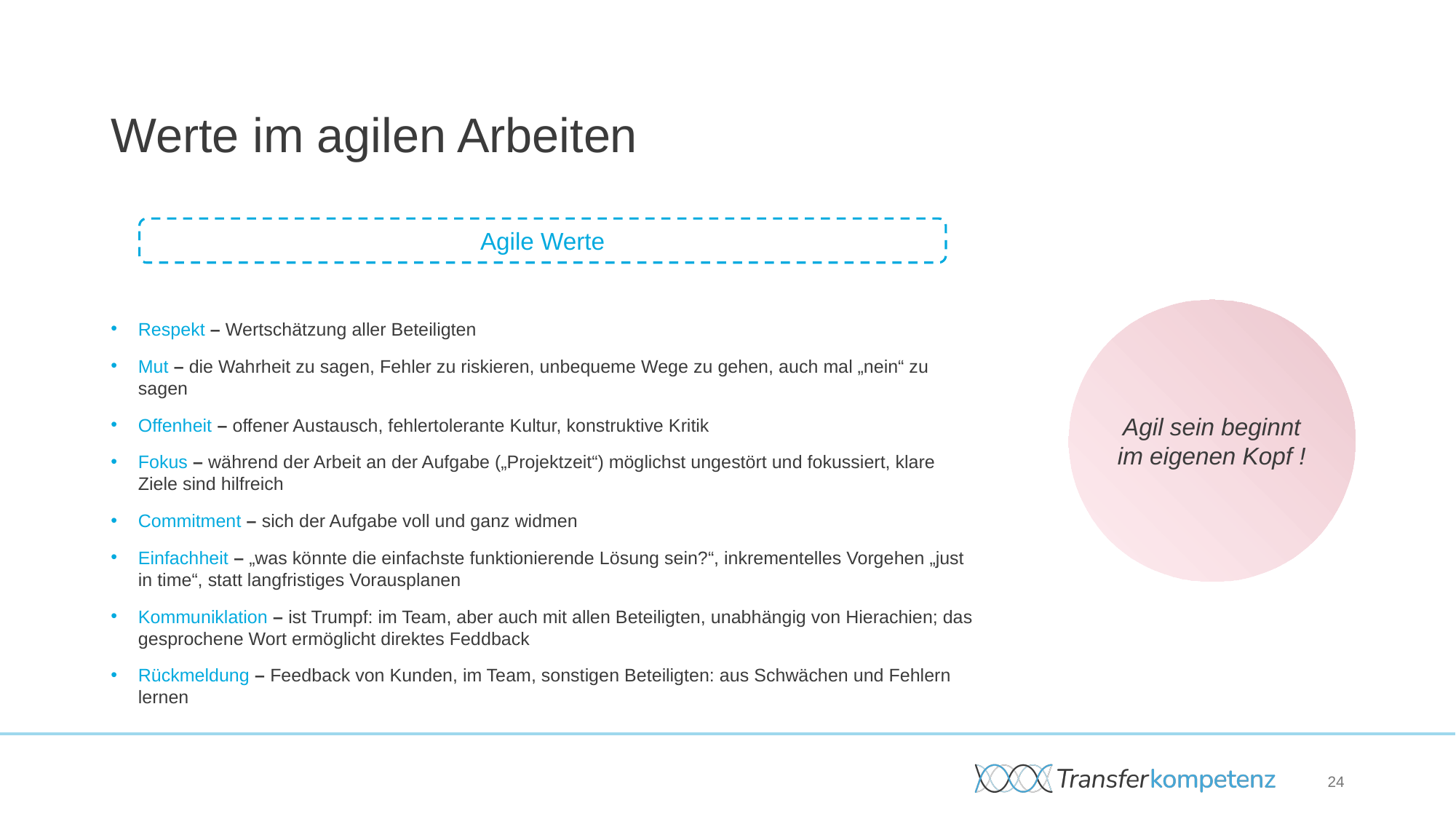

Werte im agilen Arbeiten
Agile Werte

Respekt – Wertschätzung aller Beteiligten
Mut – die Wahrheit zu sagen, Fehler zu riskieren, unbequeme Wege zu gehen, auch mal „nein“ zu sagen
Offenheit – offener Austausch, fehlertolerante Kultur, konstruktive Kritik
Fokus – während der Arbeit an der Aufgabe („Projektzeit“) möglichst ungestört und fokussiert, klare Ziele sind hilfreich
Commitment – sich der Aufgabe voll und ganz widmen
Einfachheit – „was könnte die einfachste funktionierende Lösung sein?“, inkrementelles Vorgehen „just in time“, statt langfristiges Vorausplanen
Kommuniklation – ist Trumpf: im Team, aber auch mit allen Beteiligten, unabhängig von Hierachien; das gesprochene Wort ermöglicht direktes Feddback
Rückmeldung – Feedback von Kunden, im Team, sonstigen Beteiligten: aus Schwächen und Fehlern lernen
Agil sein beginnt im eigenen Kopf !
24